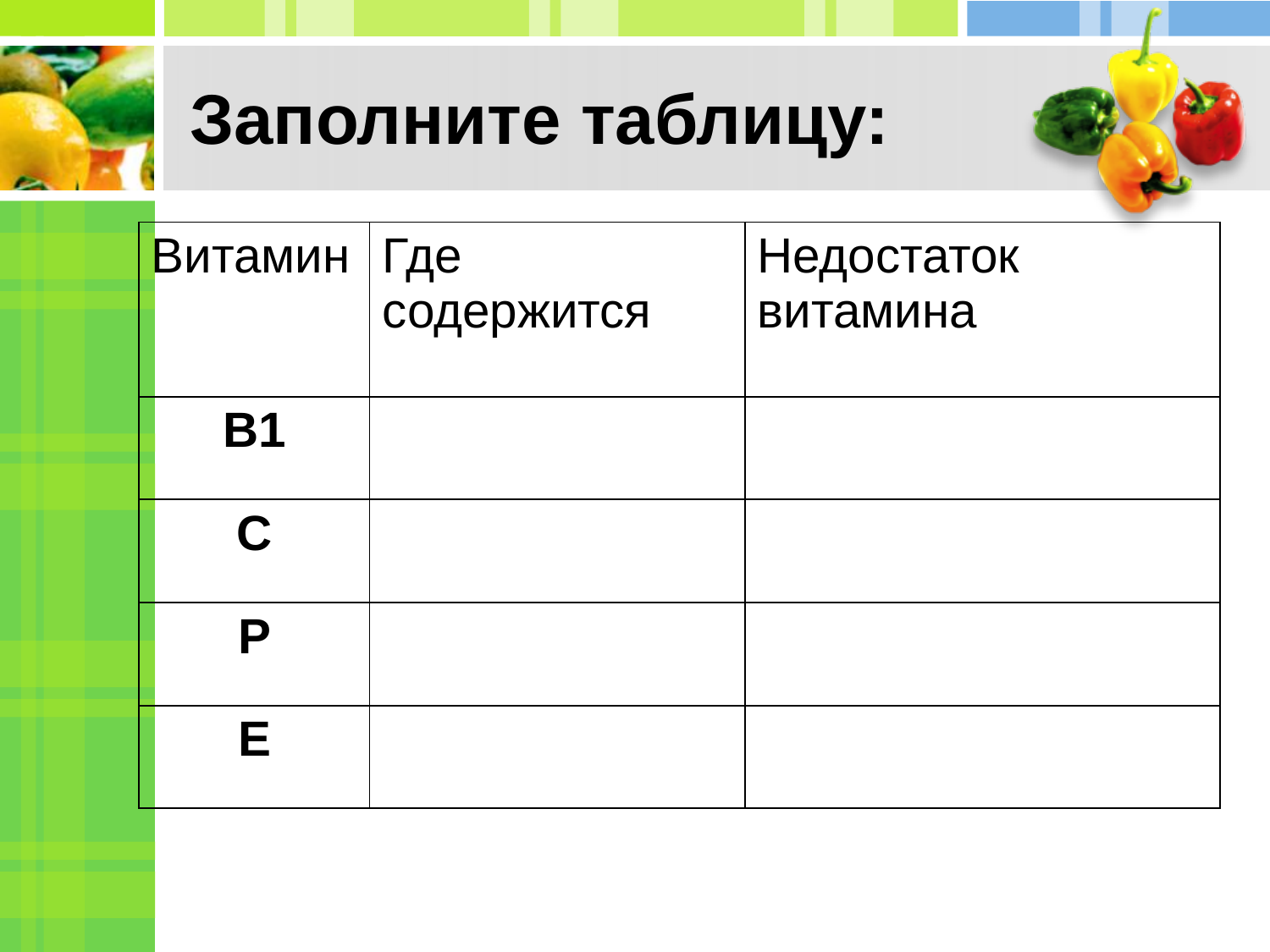

# Заполните таблицу:
| Витамин | Где содержится | Недостаток витамина |
| --- | --- | --- |
| В1 |  |  |
| С |  |  |
| Р |  |  |
| Е |  |  |